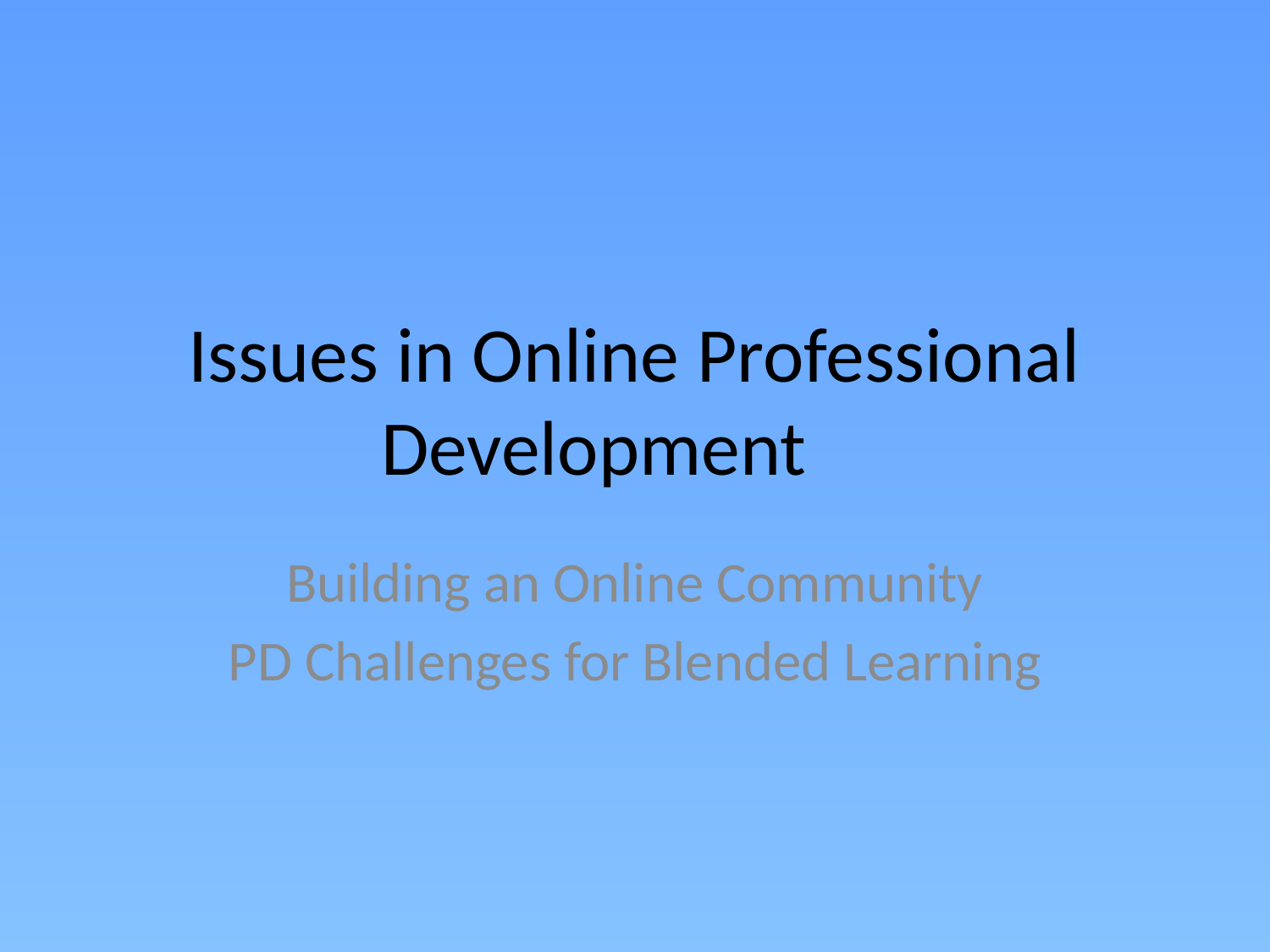

# Issues in Online Professional Development
Building an Online Community
PD Challenges for Blended Learning